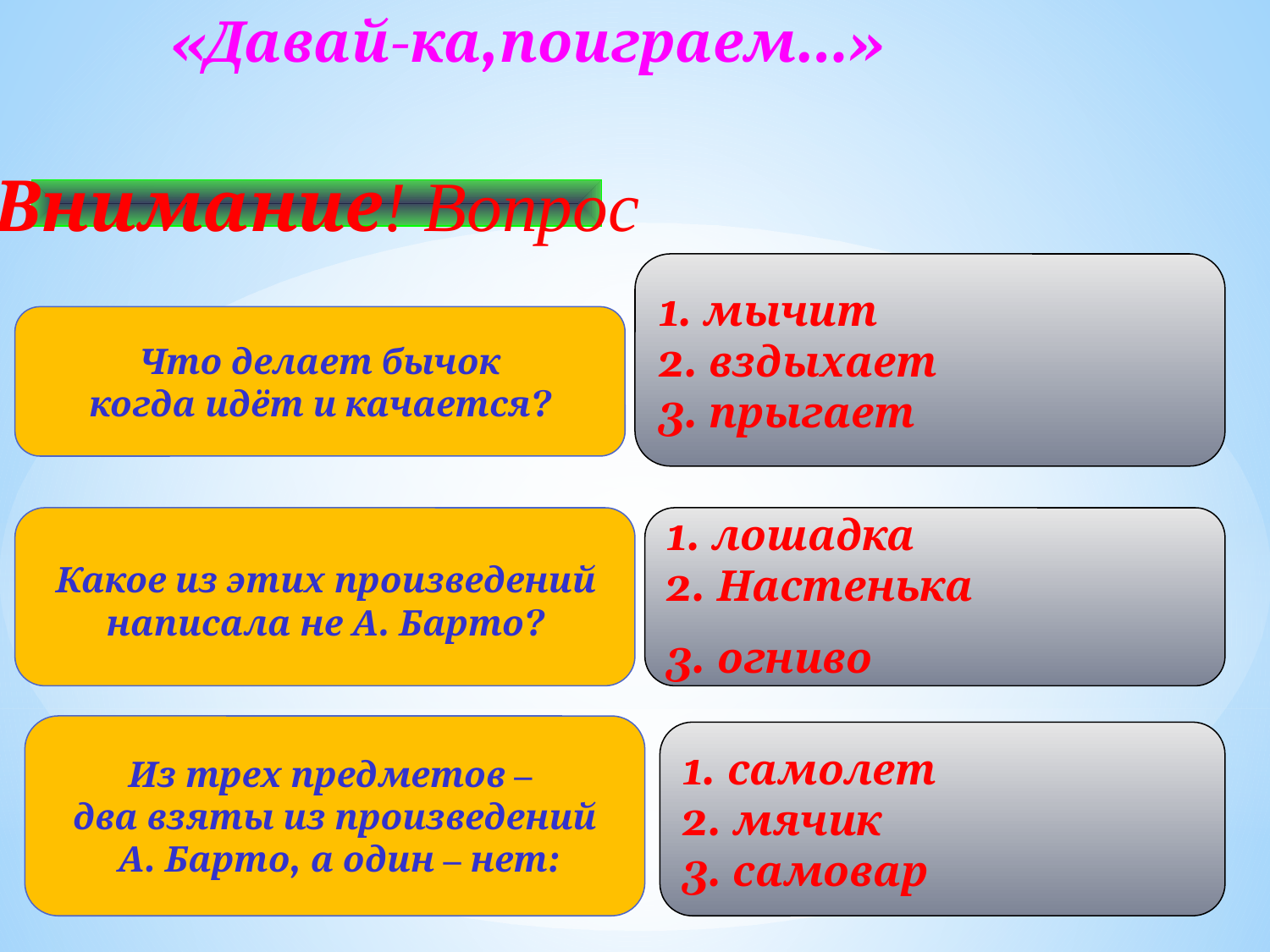

«Давай-ка,поиграем…»

Внимание! Вопрос
1. мычит
2. вздыхает
3. прыгает
Что делает бычок
когда идёт и качается?
 Какое из этих произведений
написала не А. Барто?
1. лошадка
2. Настенька
3. огниво
Из трех предметов –
два взяты из произведений
 А. Барто, а один – нет:
1. самолет
2. мячик
3. самовар